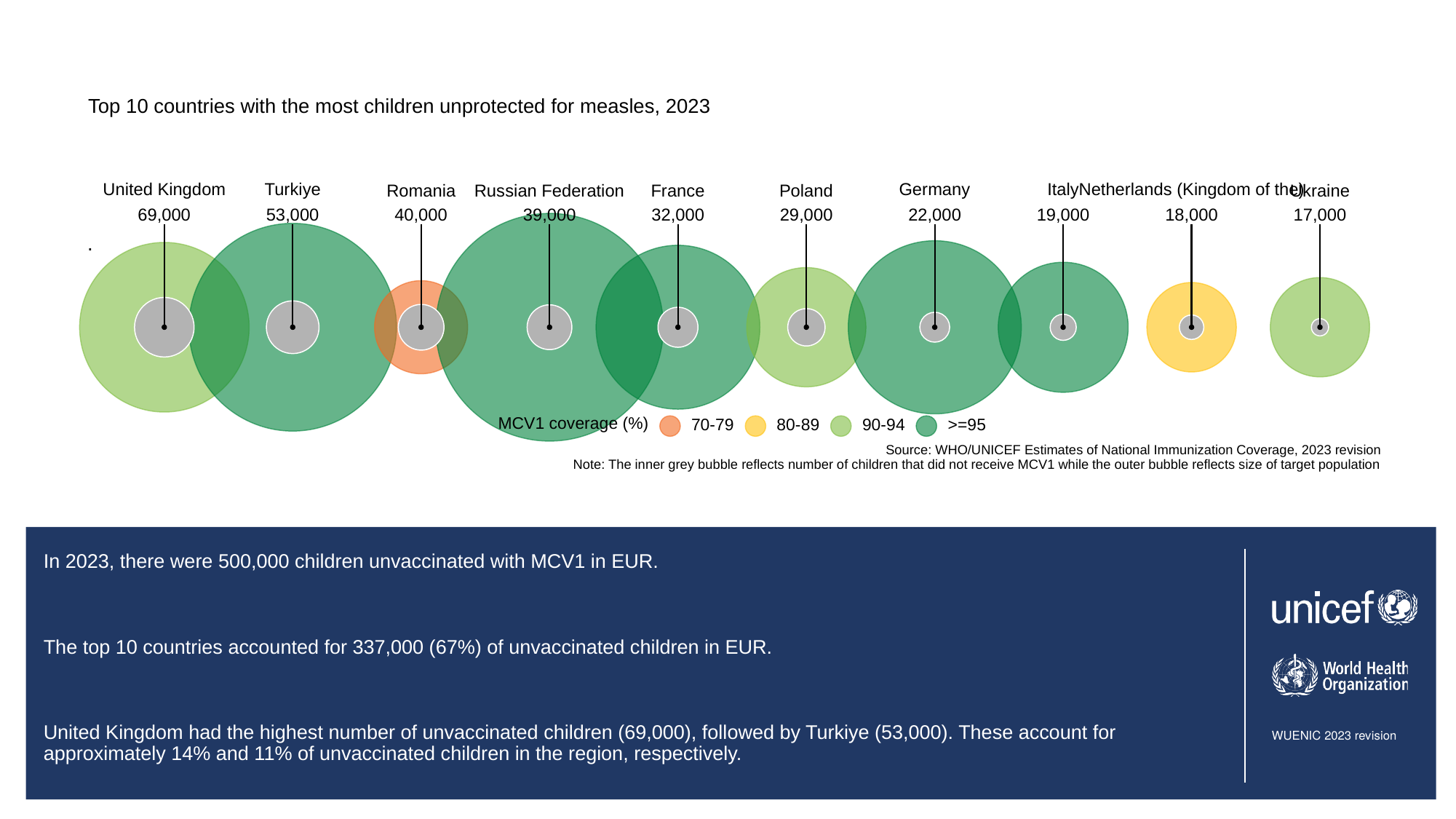

Top 10 countries with the most children unprotected for measles, 2023

Germany
Netherlands (Kingdom of the)
United Kingdom
Turkiye
Italy
Ukraine
Romania
Russian Federation
France
Poland

69,000
53,000
40,000
39,000
32,000
29,000
22,000
19,000
18,000
17,000

.

MCV1 coverage (%)
70-79
80-89
90-94
>=95
Source: WHO/UNICEF Estimates of National Immunization Coverage, 2023 revision
Note: The inner grey bubble reflects number of children that did not receive MCV1 while the outer bubble reflects size of target population
# In 2023, there were 500,000 children unvaccinated with MCV1 in EUR.

The top 10 countries accounted for 337,000 (67%) of unvaccinated children in EUR.

United Kingdom had the highest number of unvaccinated children (69,000), followed by Turkiye (53,000). These account for approximately 14% and 11% of unvaccinated children in the region, respectively.

Absolute numbers of un- and undervaccinated children is driven by a combination of birth cohort size and programme performance, as such, large birth cohort countries may have a large number of zero-dose children despite higher coverage than other countries.